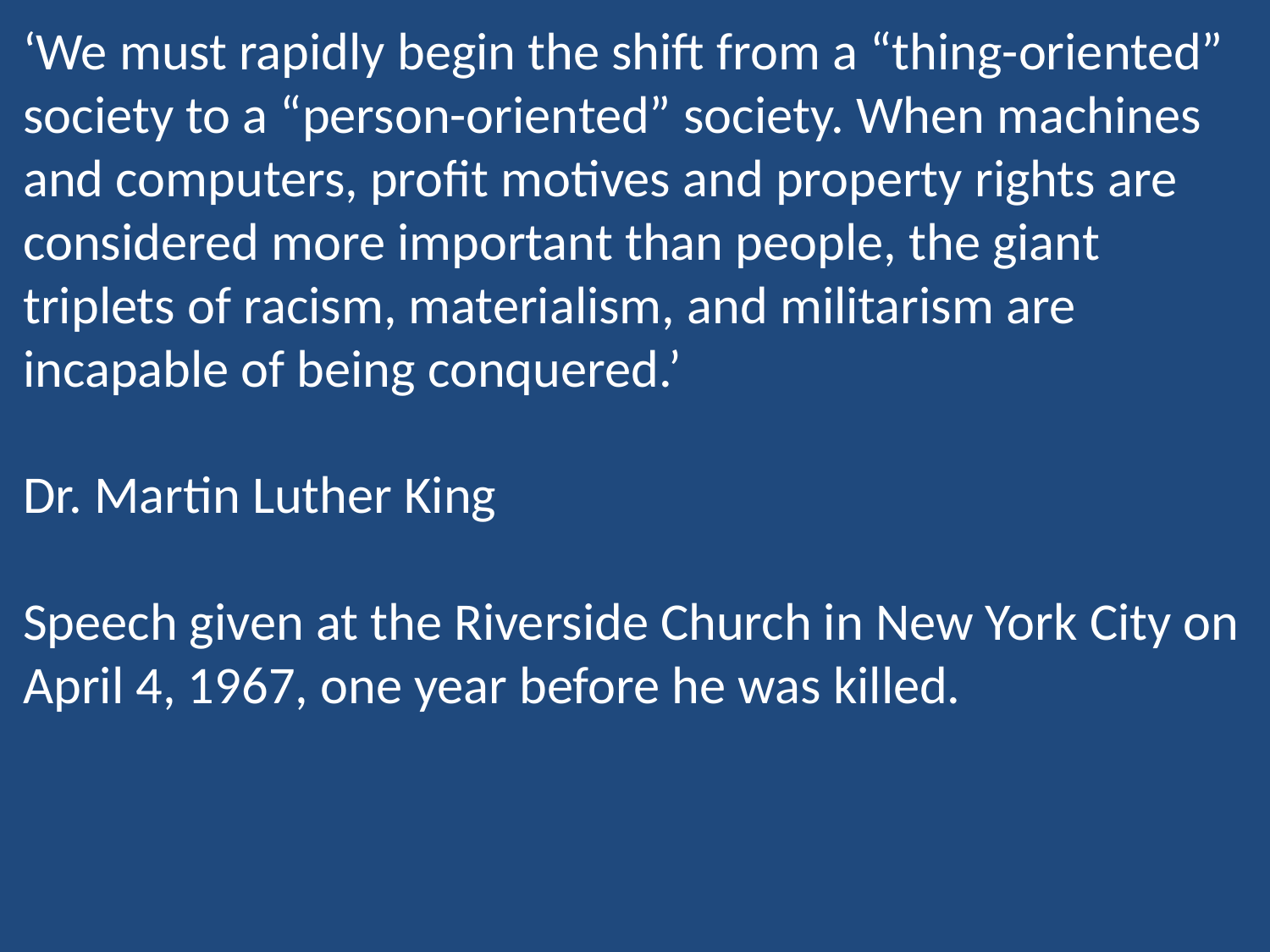

‘We must rapidly begin the shift from a “thing-oriented” society to a “person-oriented” society. When machines and computers, profit motives and property rights are considered more important than people, the giant triplets of racism, materialism, and militarism are incapable of being conquered.’

Dr. Martin Luther King

Speech given at the Riverside Church in New York City on April 4, 1967, one year before he was killed.